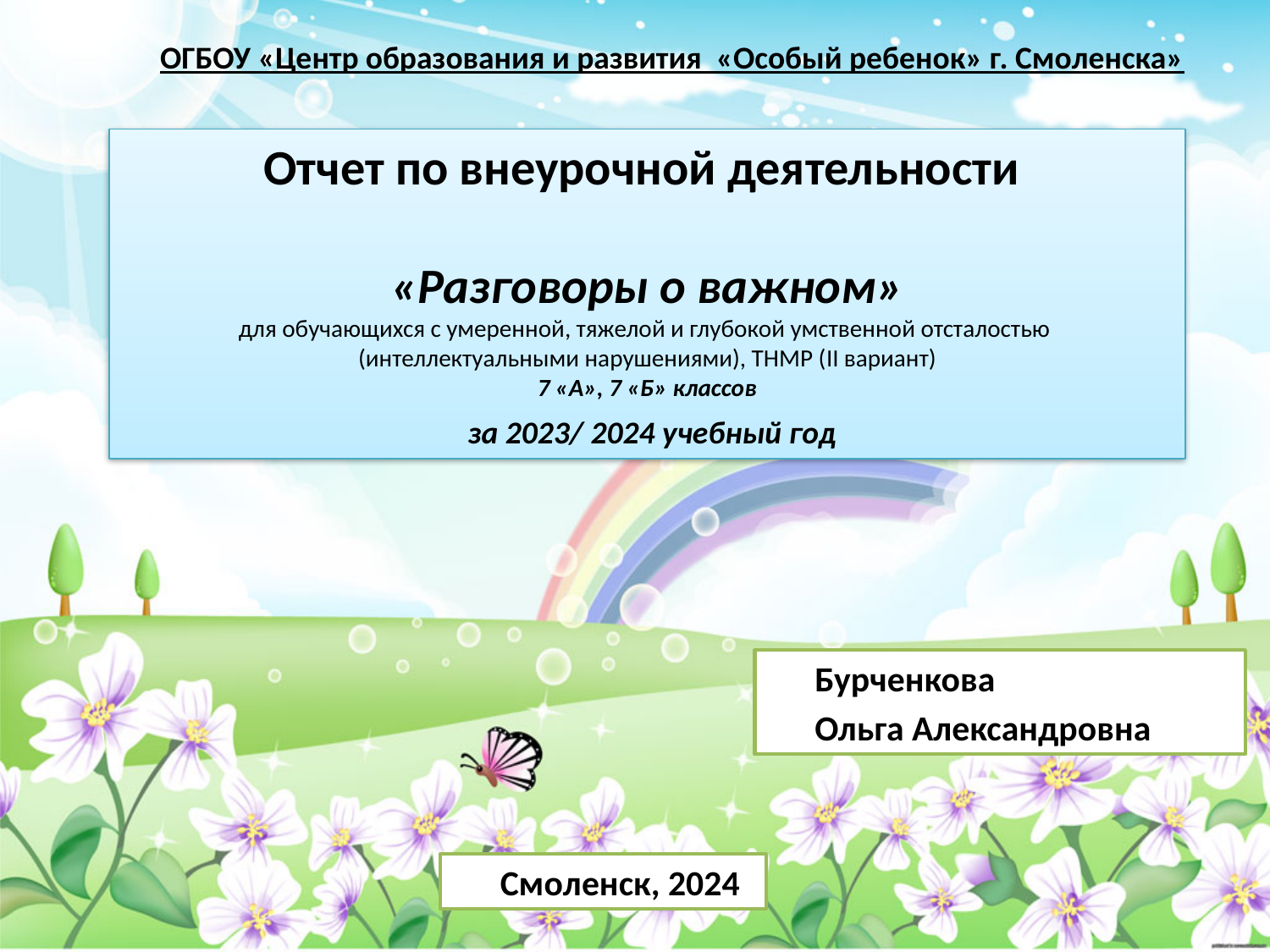

ОГБОУ «Центр образования и развития  «Особый ребенок» г. Смоленска»

Отчет по внеурочной деятельности
«Разговоры о важном»
для обучающихся с умеренной, тяжелой и глубокой умственной отсталостью
(интеллектуальными нарушениями), ТНМР (II вариант)
7 «А», 7 «Б» классов
 за 2023/ 2024 учебный год
Бурченкова
Ольга Александровна
Смоленск, 2024